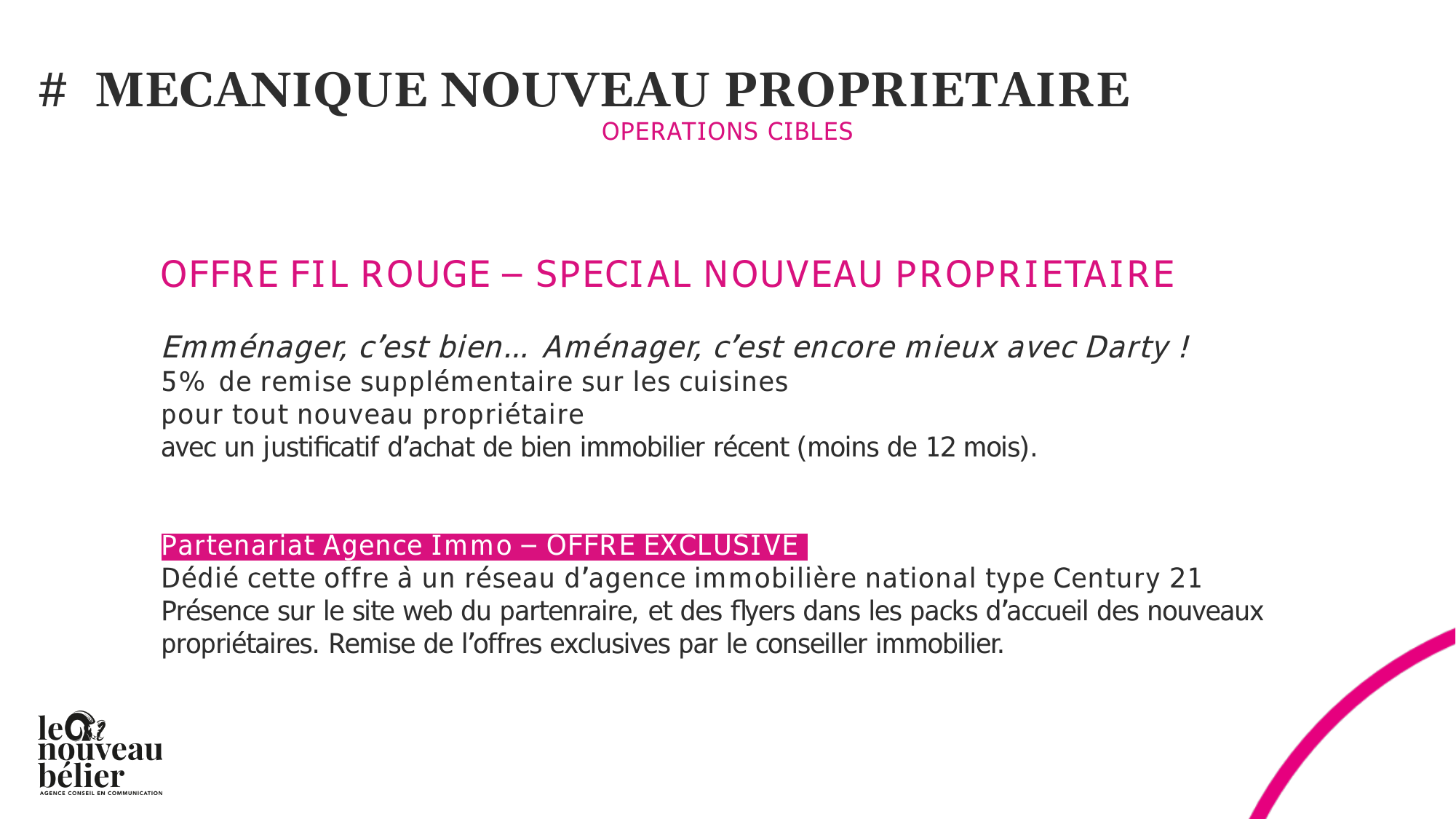

# #  MECANIQUE NOUVEAU PROPRIETAIRE
OPERATIONS CIBLES

OFFRE FIL ROUGE – SPECIAL NOUVEAU PROPRIETAIRE
Emménager, c’est bien… Aménager, c’est encore mieux avec Darty !
5% de remise supplémentaire sur les cuisines
pour tout nouveau propriétaire
avec un justificatif d’achat de bien immobilier récent (moins de 12 mois).
Partenariat Agence Immo – OFFRE EXCLUSIVE
Dédié cette offre à un réseau d’agence immobilière national type Century 21
Présence sur le site web du partenraire, et des flyers dans les packs d’accueil des nouveaux propriétaires. Remise de l’offres exclusives par le conseiller immobilier.